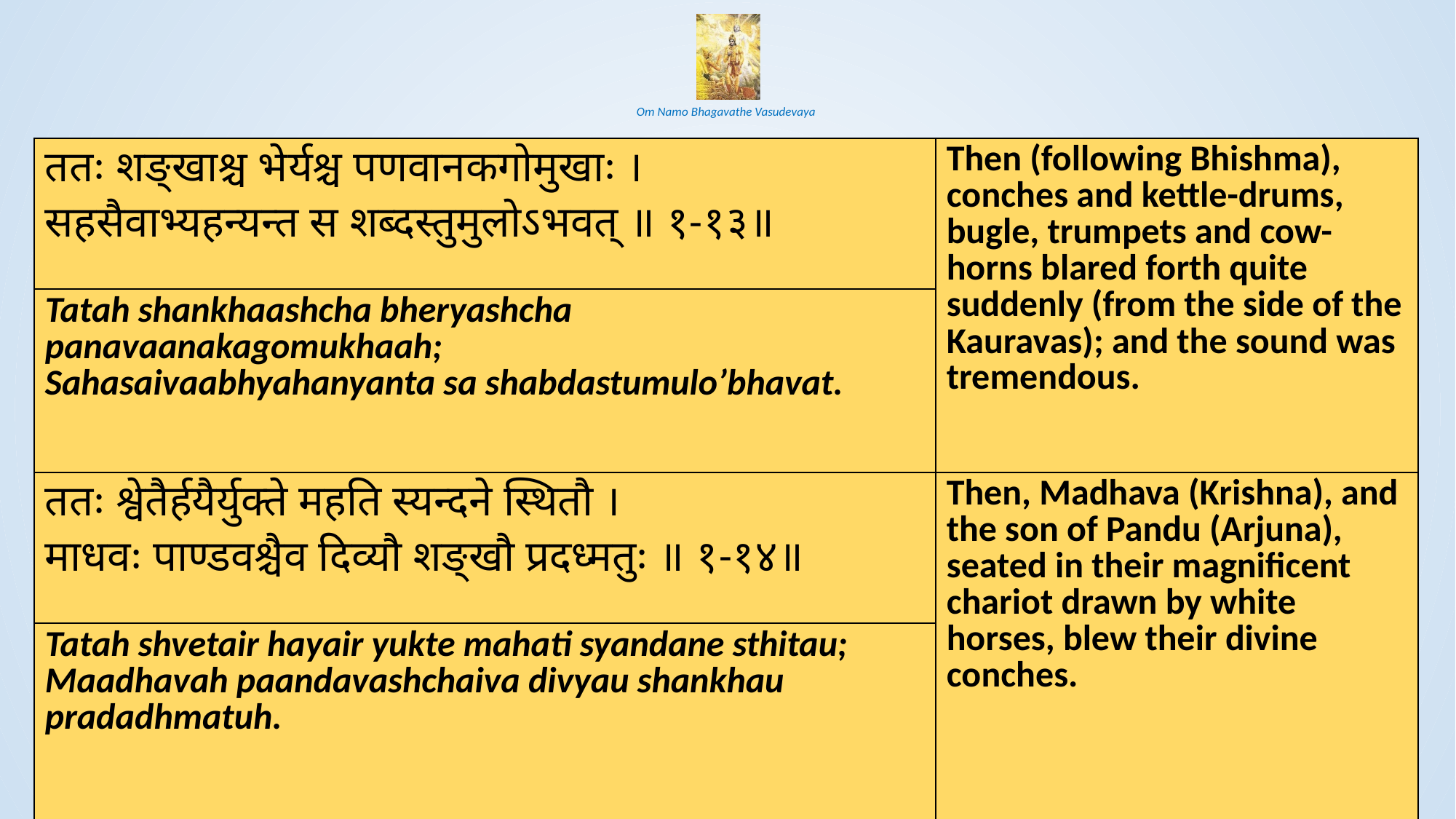

# Om Namo Bhagavathe Vasudevaya
| ततः शङ्खाश्च भेर्यश्च पणवानकगोमुखाः । सहसैवाभ्यहन्यन्त स शब्दस्तुमुलोऽभवत् ॥ १-१३॥ | Then (following Bhishma), conches and kettle-drums, bugle, trumpets and cow-horns blared forth quite suddenly (from the side of the Kauravas); and the sound was tremendous. |
| --- | --- |
| Tatah shankhaashcha bheryashcha panavaanakagomukhaah; Sahasaivaabhyahanyanta sa shabdastumulo’bhavat. |  |
| ततः श्वेतैर्हयैर्युक्ते महति स्यन्दने स्थितौ । माधवः पाण्डवश्चैव दिव्यौ शङ्खौ प्रदध्मतुः ॥ १-१४॥ | Then, Madhava (Krishna), and the son of Pandu (Arjuna), seated in their magnificent chariot drawn by white horses, blew their divine conches. |
| --- | --- |
| Tatah shvetair hayair yukte mahati syandane sthitau; Maadhavah paandavashchaiva divyau shankhau pradadhmatuh. |  |